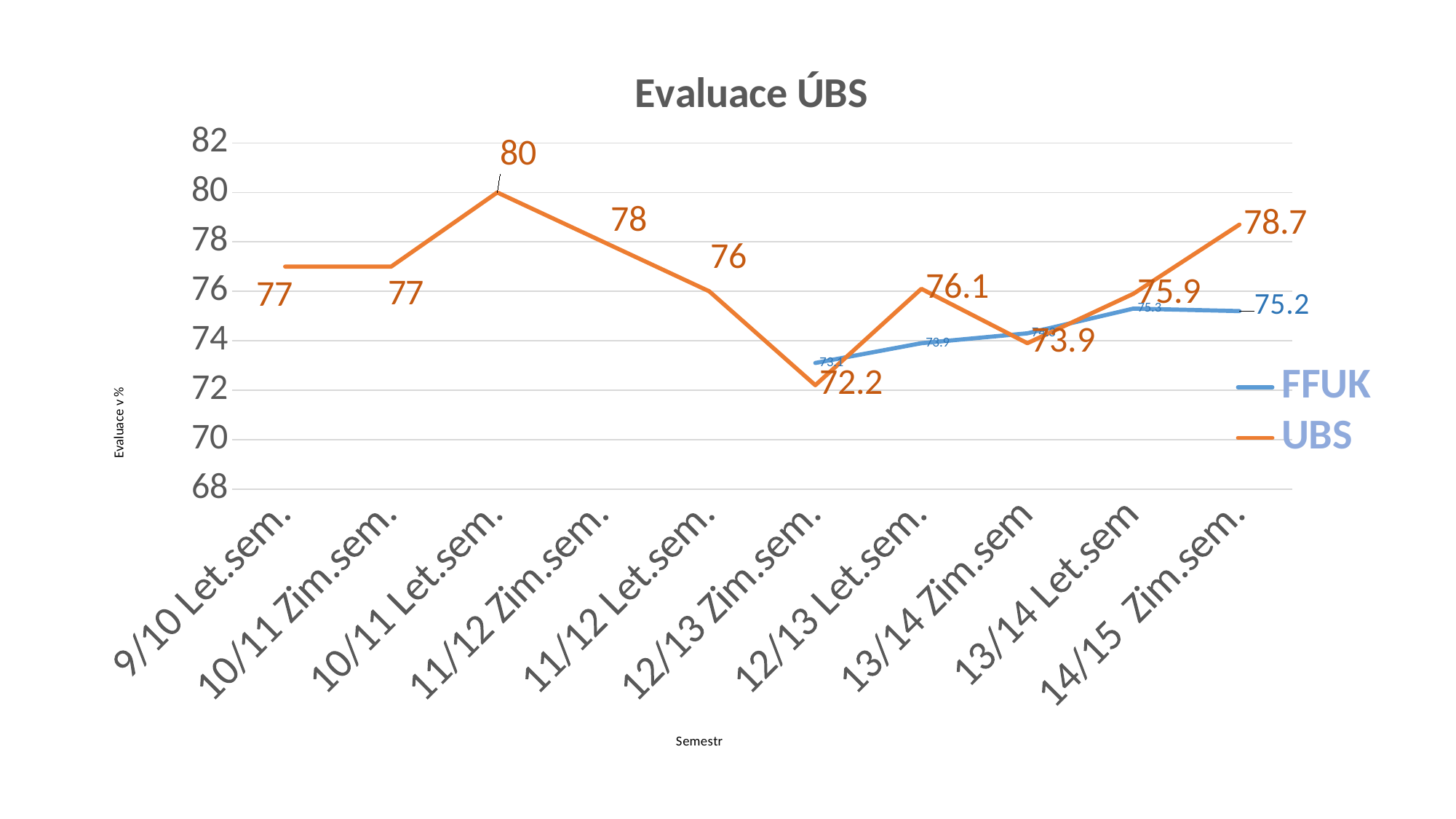

### Chart: Evaluace ÚBS

| Category | FFUK | UBS |
|---|---|---|
| 9/10 Let.sem. | None | 77.0 |
| 10/11 Zim.sem. | None | 77.0 |
| 10/11 Let.sem. | None | 80.0 |
| 11/12 Zim.sem. | None | 78.0 |
| 11/12 Let.sem. | None | 76.0 |
| 12/13 Zim.sem. | 73.1 | 72.2 |
| 12/13 Let.sem. | 73.9 | 76.1 |
| 13/14 Zim.sem | 74.3 | 73.9 |
| 13/14 Let.sem | 75.3 | 75.9 |
| 14/15  Zim.sem. | 75.2 | 78.7 |